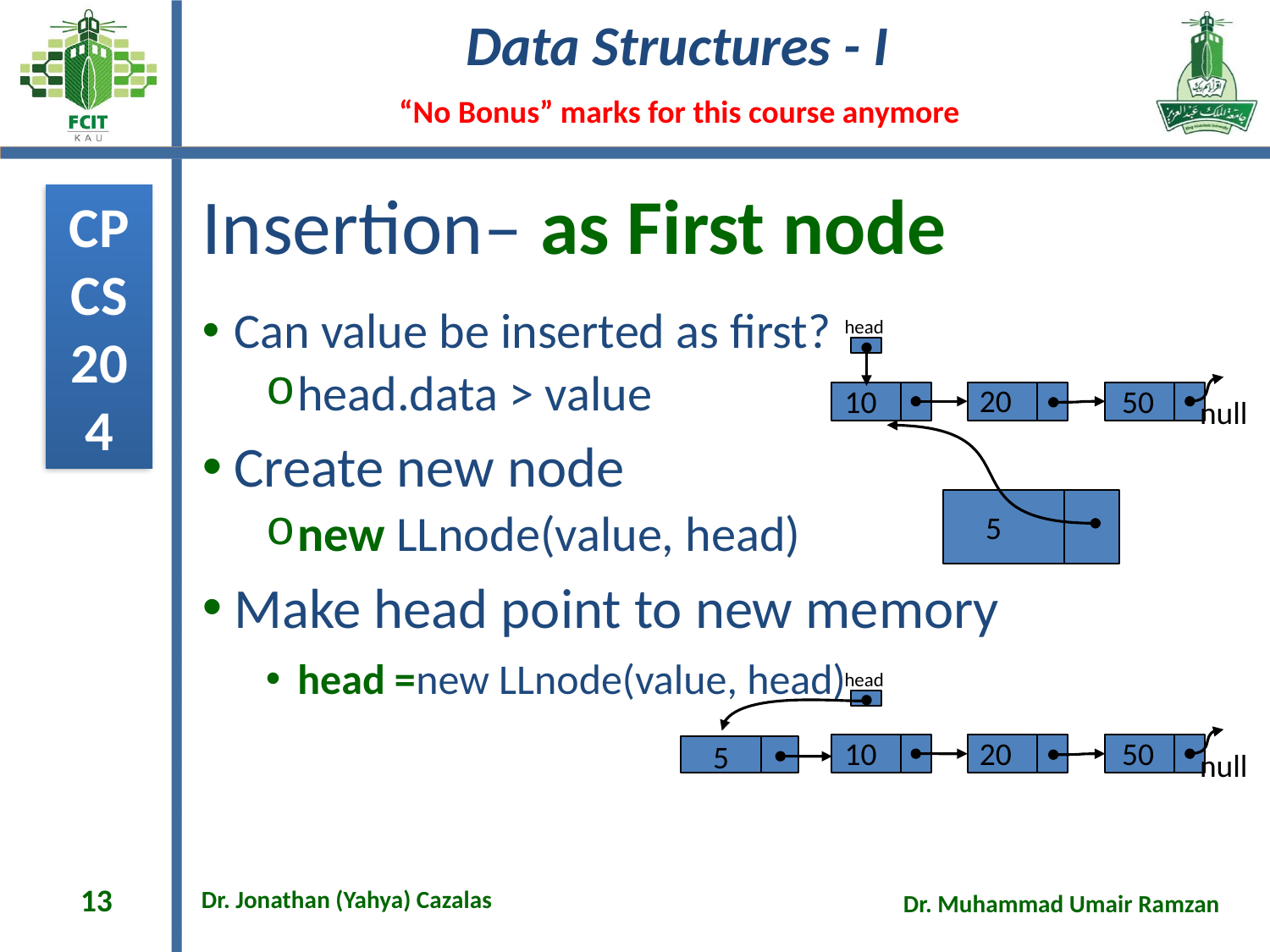

# Insertion– as First node
Can value be inserted as first?
head.data > value
Create new node
new LLnode(value, head)
Make head point to new memory
head =new LLnode(value, head)

head

20
10
50

null

5

head

20
10
50

null
5

13